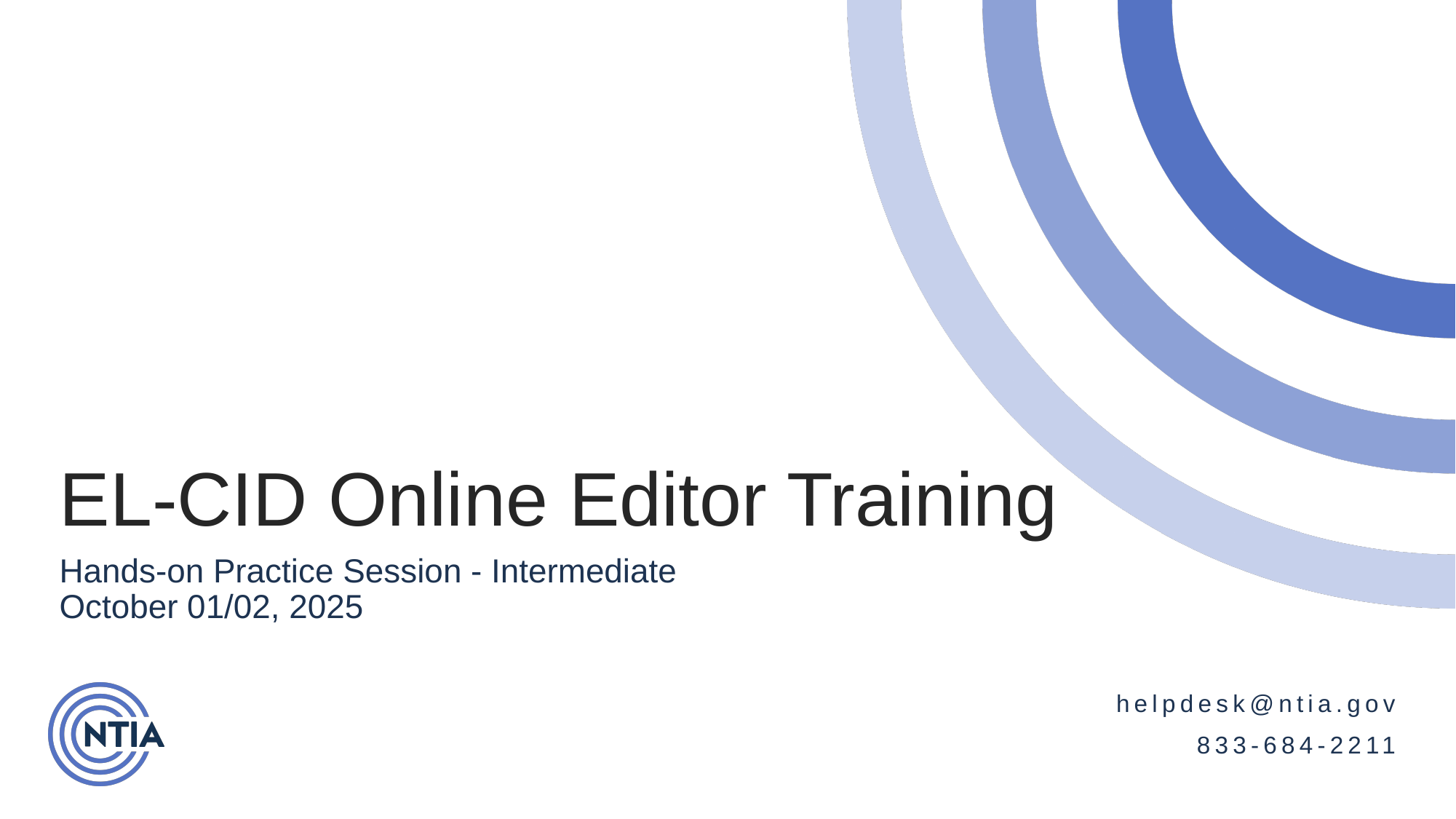

# EL-CID Online Editor Training
Hands-on Practice Session - Intermediate
October 01/02, 2025
helpdesk@ntia.gov
833-684-2211